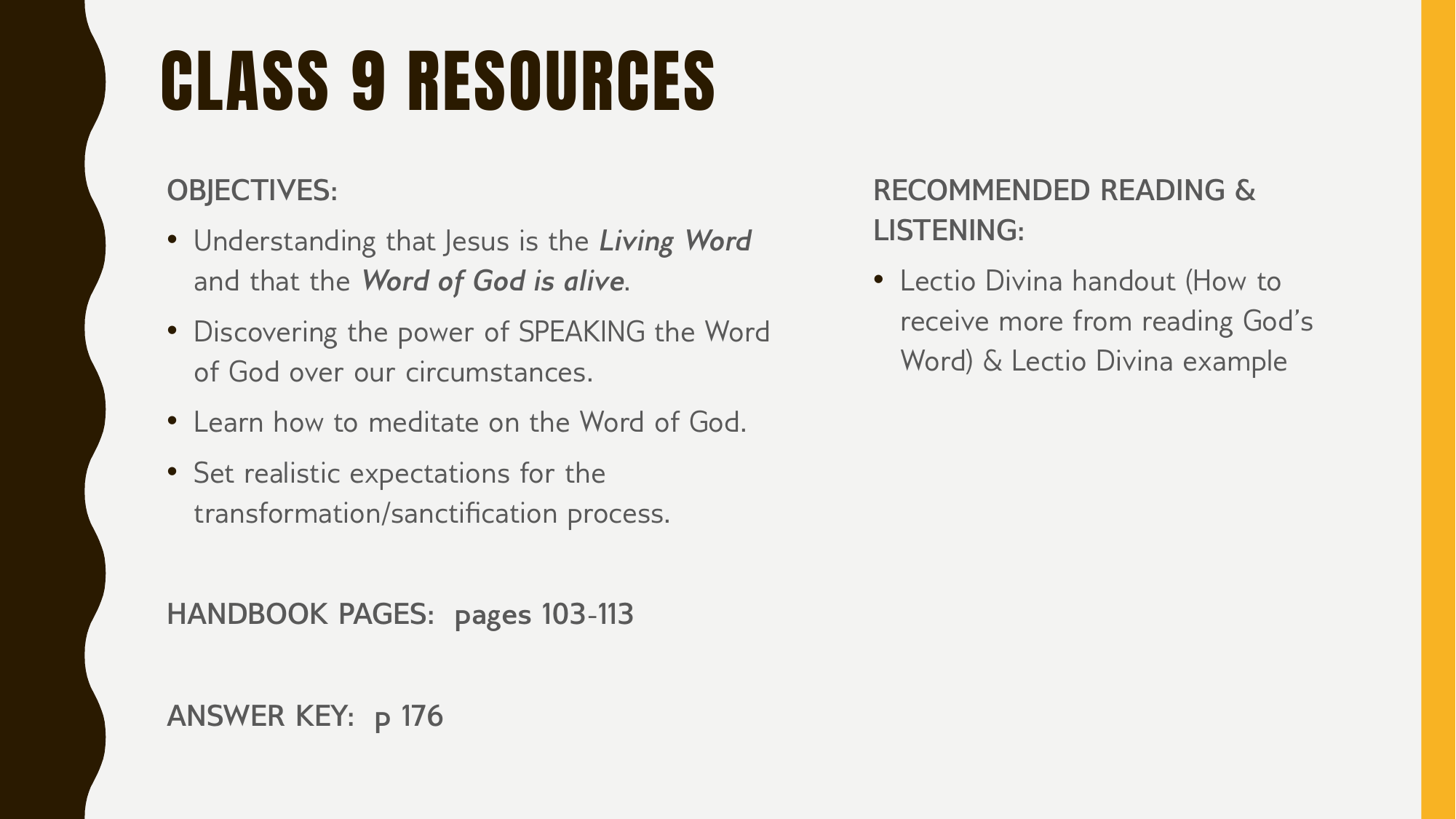

# CLASS 9 RESOURCES
OBJECTIVES:
Understanding that Jesus is the Living Word and that the Word of God is alive.
Discovering the power of SPEAKING the Word of God over our circumstances.
Learn how to meditate on the Word of God.
Set realistic expectations for the transformation/sanctification process.

HANDBOOK PAGES:  pages 103-113

ANSWER KEY:  p 176
RECOMMENDED READING & LISTENING:
Lectio Divina handout (How to receive more from reading God’s Word) & Lectio Divina example